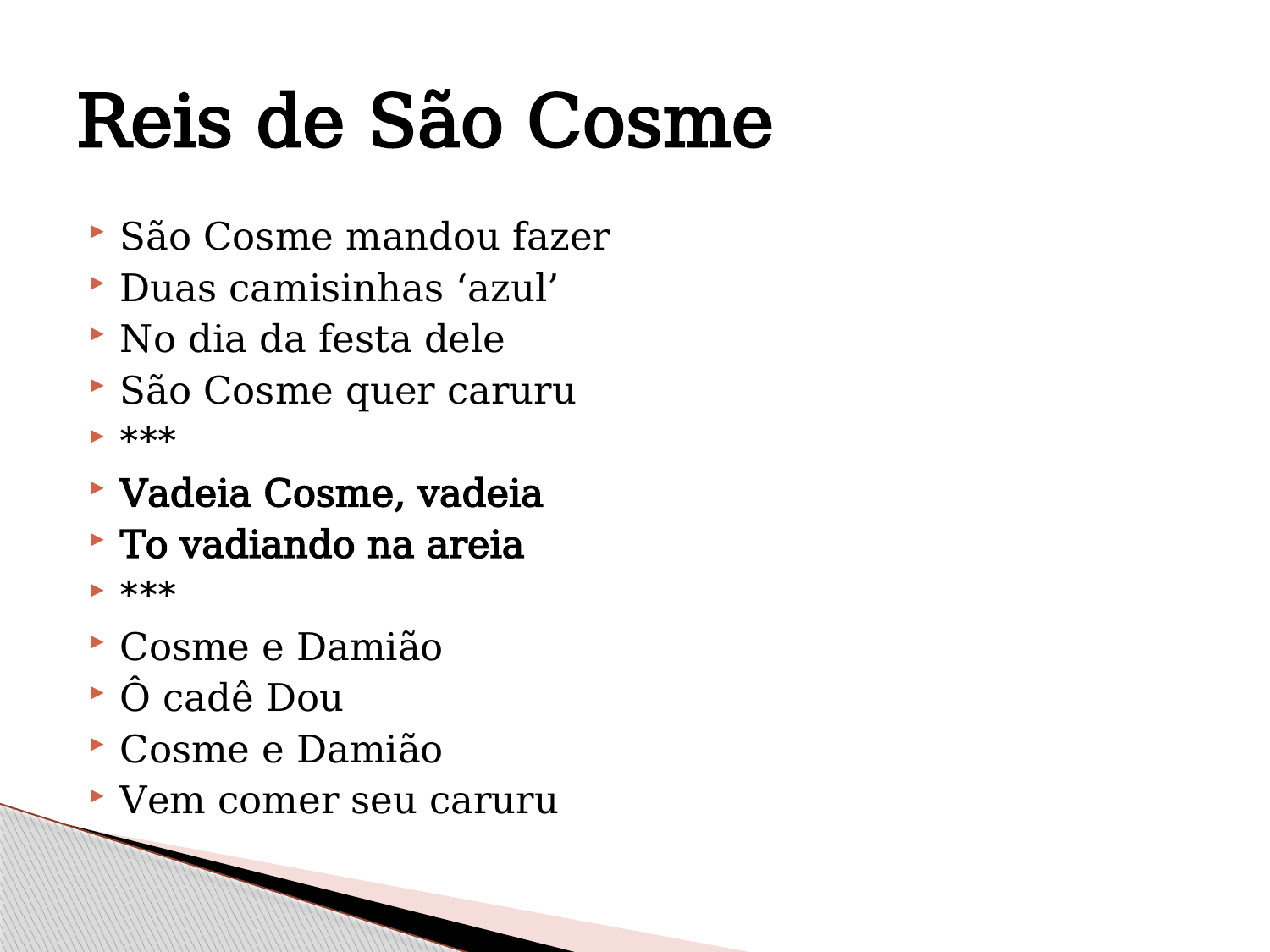

# Reis de São Cosme
São Cosme mandou fazer
Duas camisinhas ‘azul’
No dia da festa dele
São Cosme quer caruru
***
Vadeia Cosme, vadeia
To vadiando na areia
***
Cosme e Damião
Ô cadê Dou
Cosme e Damião
Vem comer seu caruru